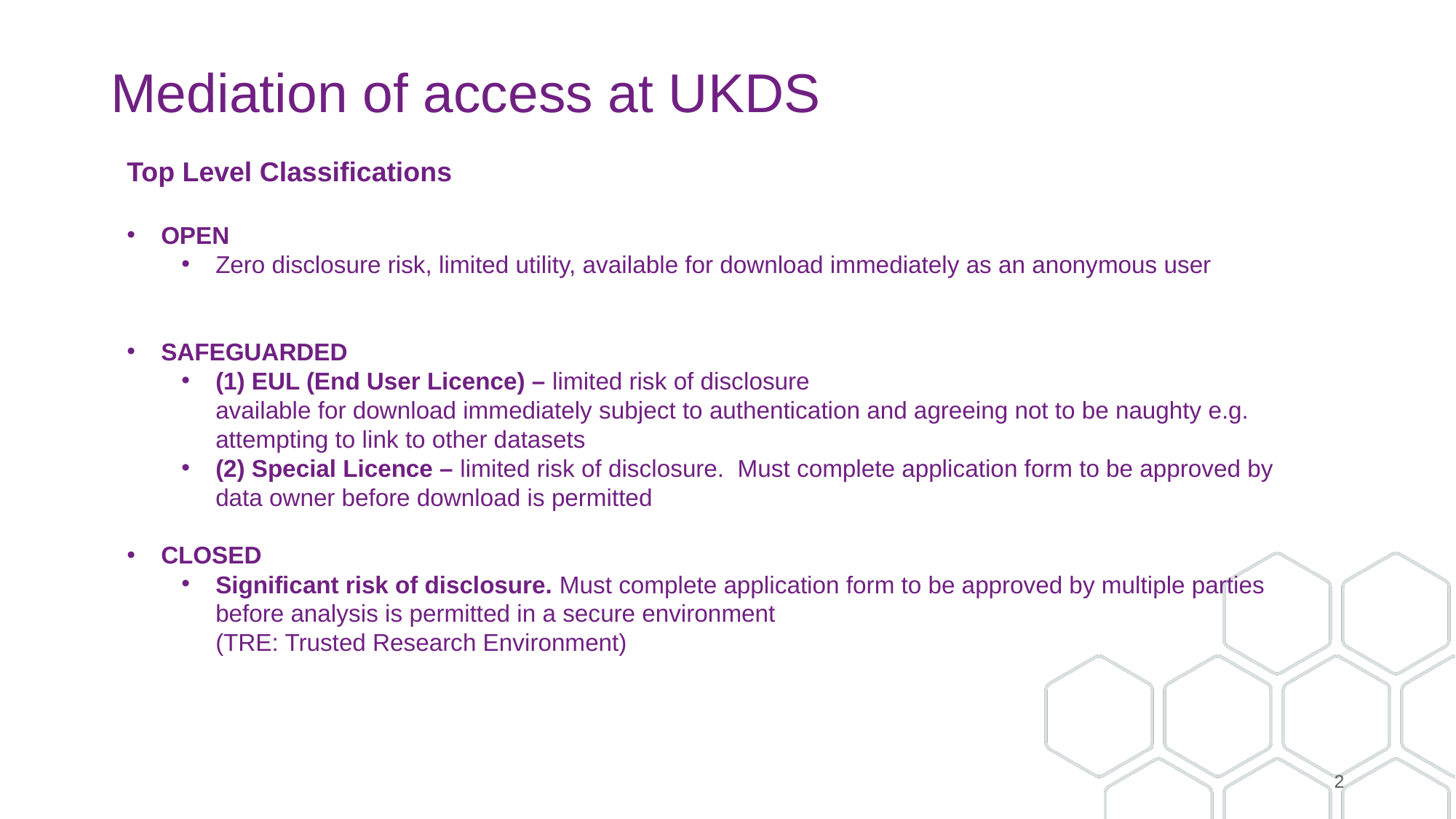

# Mediation of access at UKDS

Top Level Classifications
OPEN
Zero disclosure risk, limited utility, available for download immediately as an anonymous user
SAFEGUARDED
(1) EUL (End User Licence) – limited risk of disclosure
available for download immediately subject to authentication and agreeing not to be naughty e.g. attempting to link to other datasets
(2) Special Licence – limited risk of disclosure.  Must complete application form to be approved by data owner before download is permitted
CLOSED
Significant risk of disclosure. Must complete application form to be approved by multiple parties before analysis is permitted in a secure environment
(TRE: Trusted Research Environment)

2